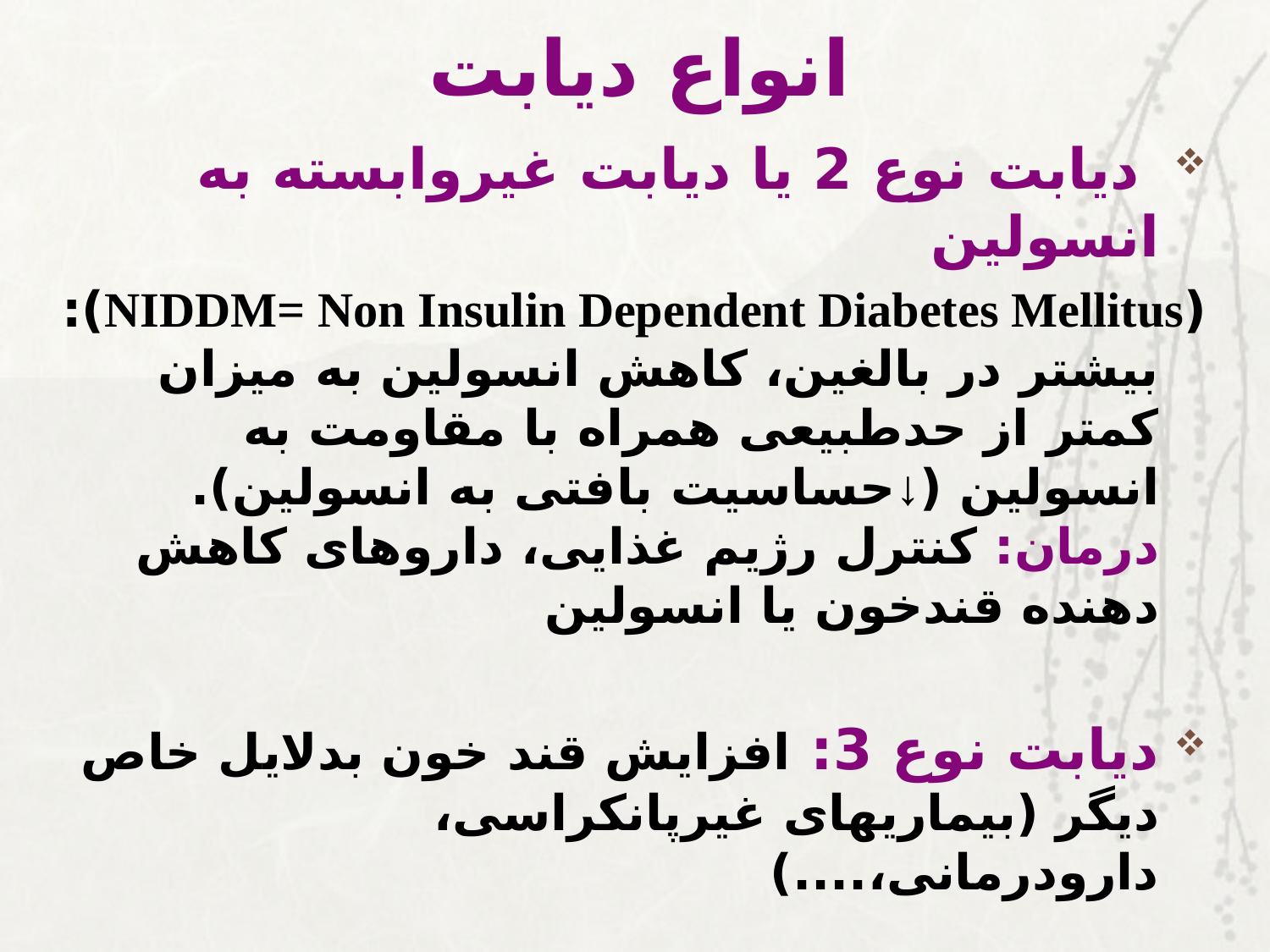

# انواع دیابت
 دیابت نوع 2 یا دیابت غیروابسته به انسولین
(NIDDM= Non Insulin Dependent Diabetes Mellitus): بیشتر در بالغین، کاهش انسولین به میزان کمتر از حدطبیعی همراه با مقاومت به انسولین (↓حساسیت بافتی به انسولین). درمان: کنترل رژیم غذایی، داروهای کاهش دهنده قندخون یا انسولین

دیابت نوع 3: افزایش قند خون بدلایل خاص دیگر (بیماریهای غیرپانکراسی، دارودرمانی،....)

 دیابت نوع 4 یا دیابت بارداریGestational diabetes
    بدلیل عدم کفایت ذخایر انسولین بدن در پاسخگویی به افزایش نیاز   دوران بارداری ایجاد میشود.